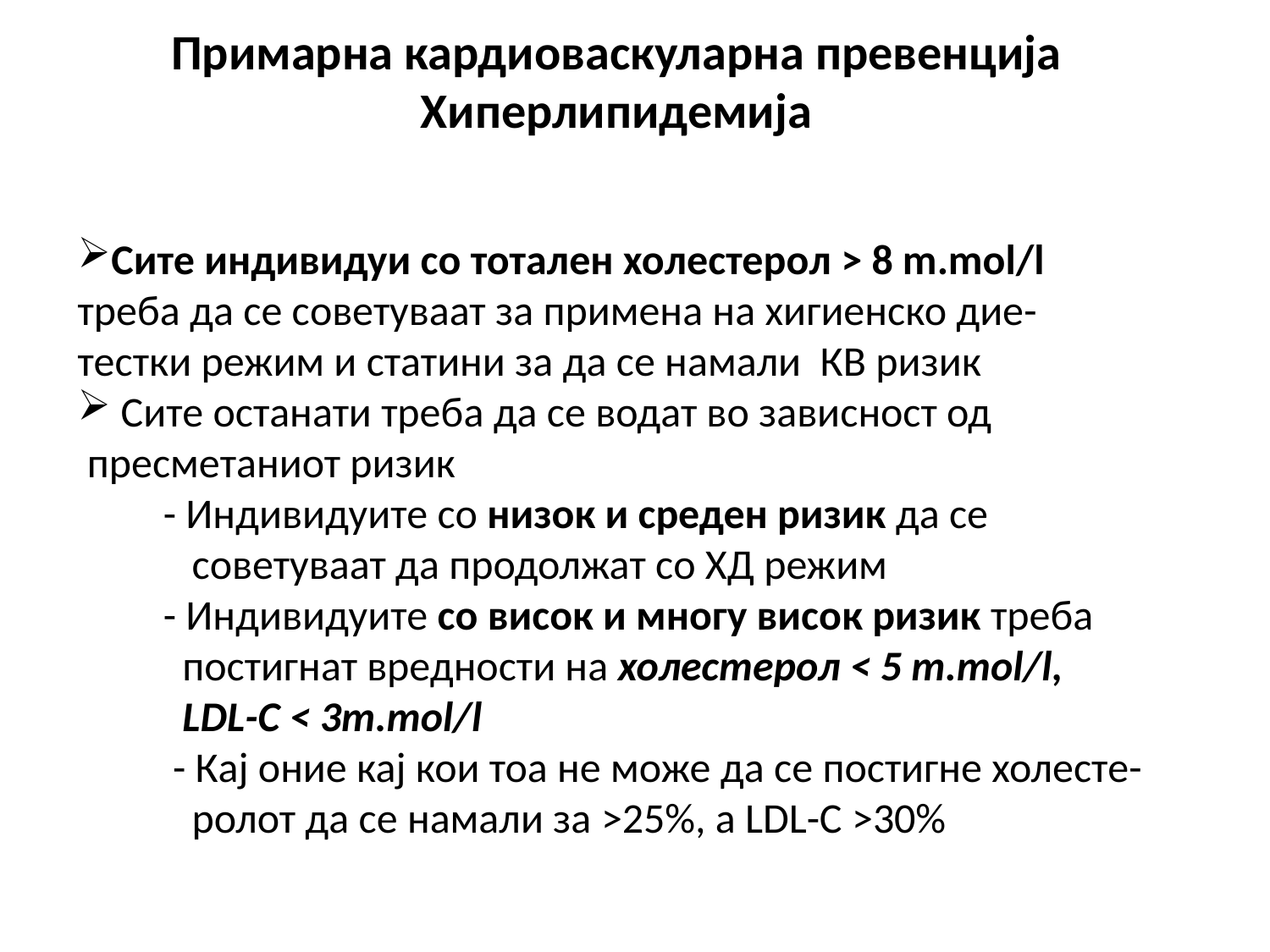

# Примарна кардиоваскуларна превенција Хиперлипидемија
Сите индивидуи со тотален холестерол > 8 m.mol/l
треба да се советуваат за примена на хигиенско дие-
тестки режим и статини за да се намали  КВ ризик
 Сите останати треба да се водат во зависност од
 пресметаниот ризик
         - Индивидуите со низок и среден ризик да се
            советуваат да продолжат со ХД режим
         - Индивидуите со висок и многу висок ризик треба
           постигнат вредности на холестерол < 5 m.mol/l,
           LDL-C < 3m.mol/l
          - Кај оние кај кои тоа не може да се постигне холесте-
            ролот да се намали за >25%, a LDL-C >30%